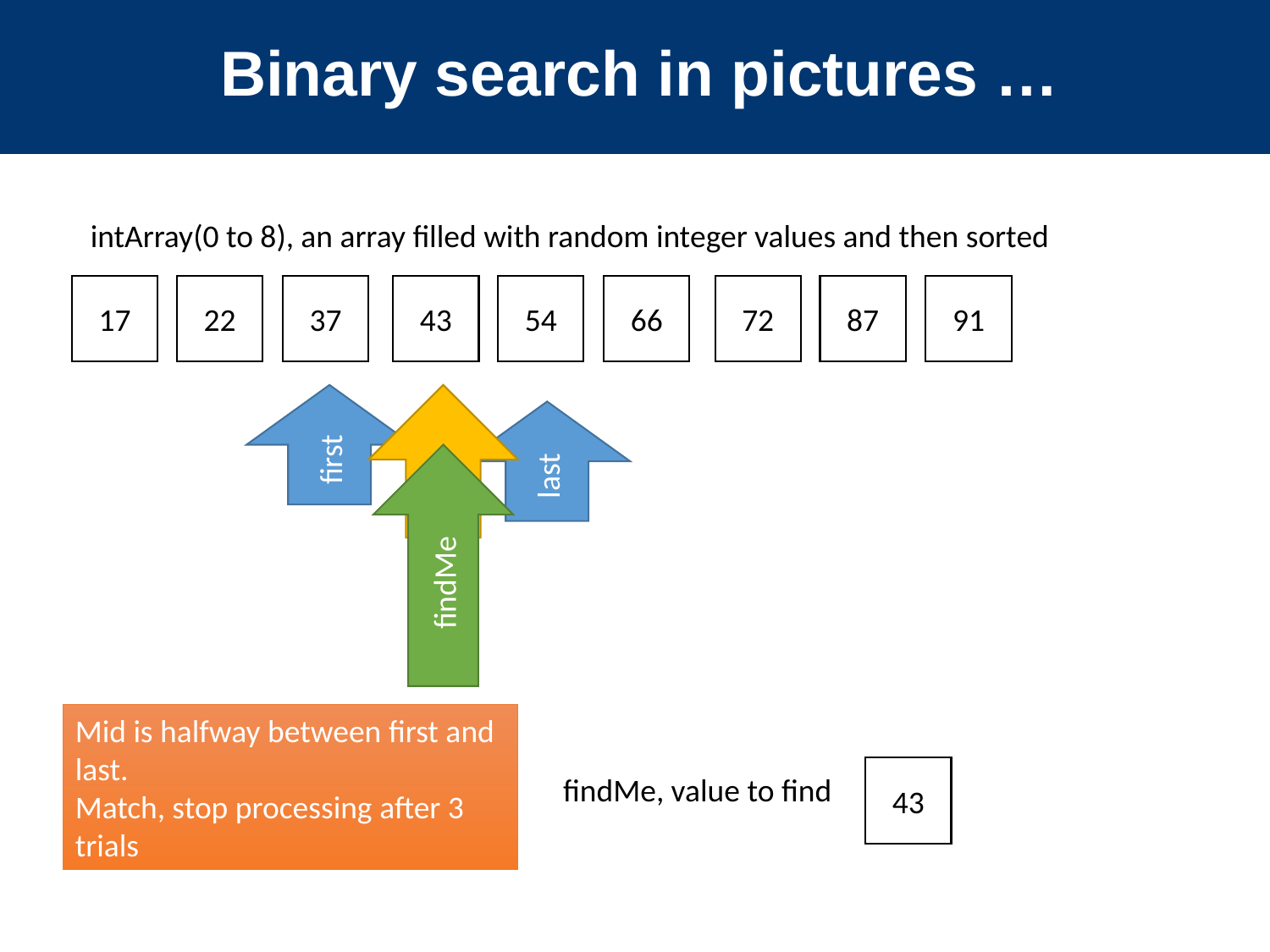

Binary search in pictures …
intArray(0 to 8), an array filled with random integer values and then sorted
17
22
37
43
54
66
72
87
91
mid
first
last
findMe
Mid is halfway between first and last.
Match, stop processing after 3 trials
43
findMe, value to find